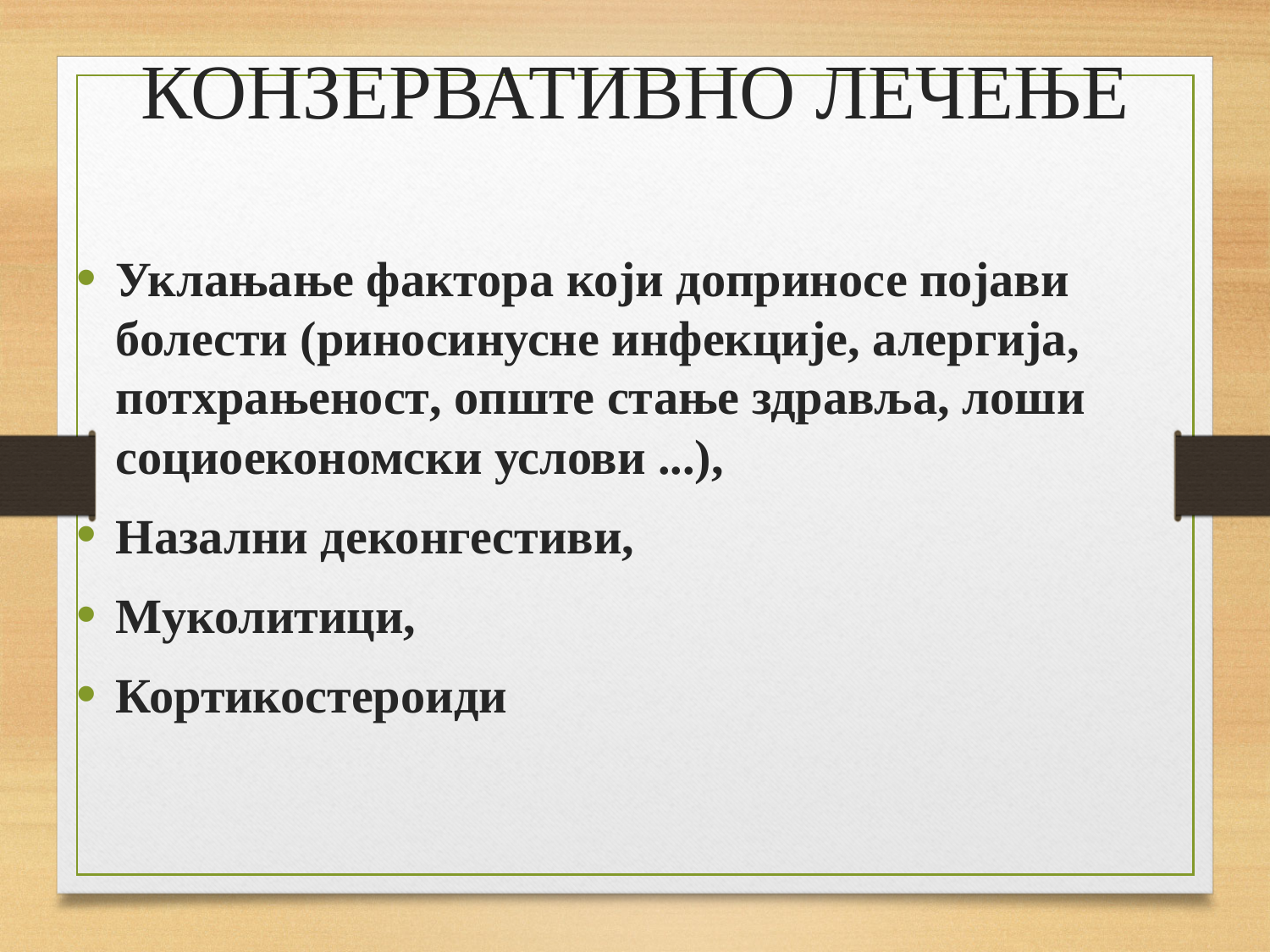

# КОНЗЕРВАТИВНО ЛЕЧЕЊЕ

Уклањање фактора који доприносе појави болести (риносинусне инфекције, алергија, потхрањеност, опште стање здравља, лоши социоекономски услови ...),
Назални деконгестиви,
Муколитици,
Кортикостероиди